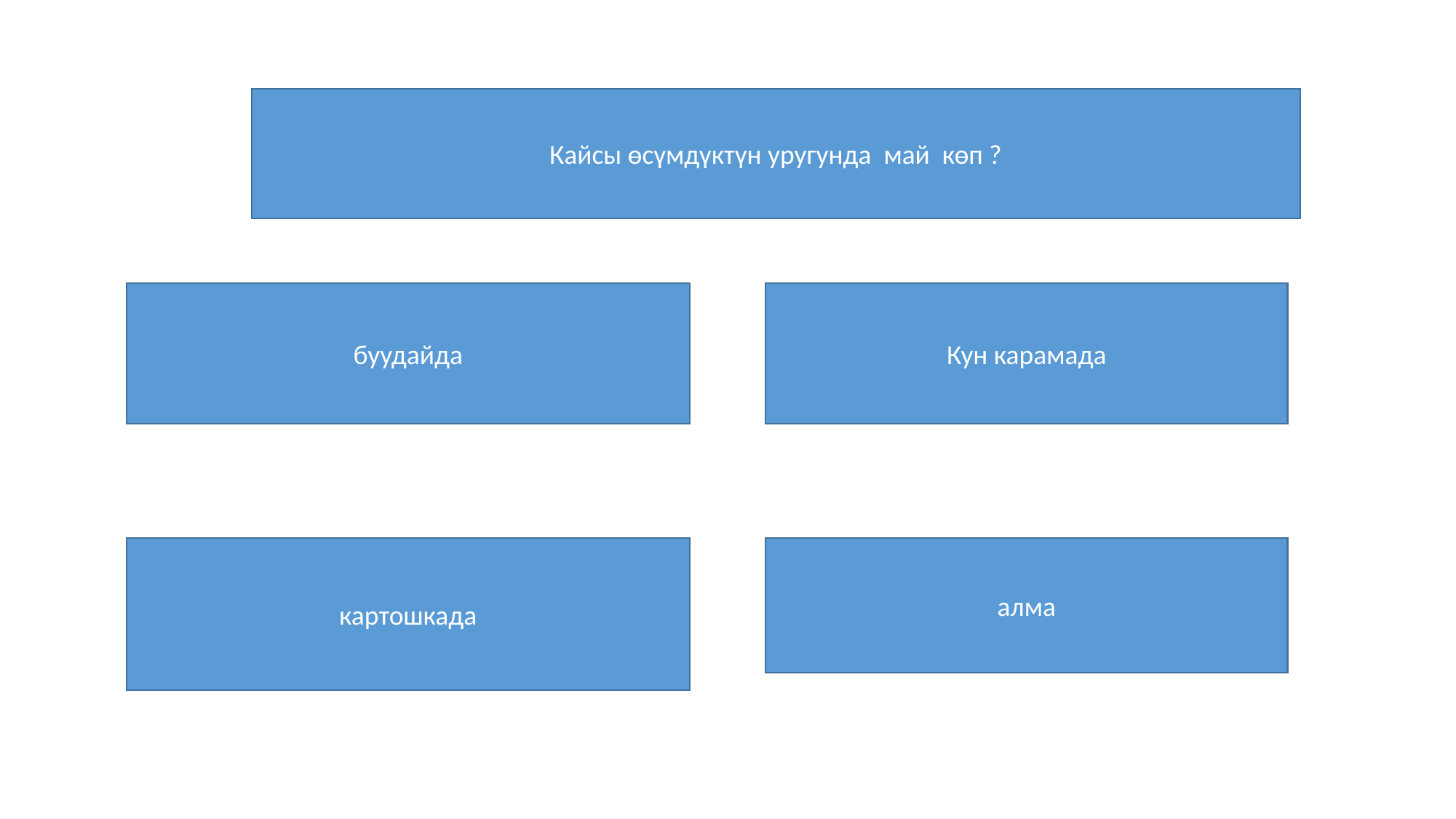

Кайсы өсүмдүктүн уругунда  май  көп ?
буудайда
Кун карамада
картошкада
алма